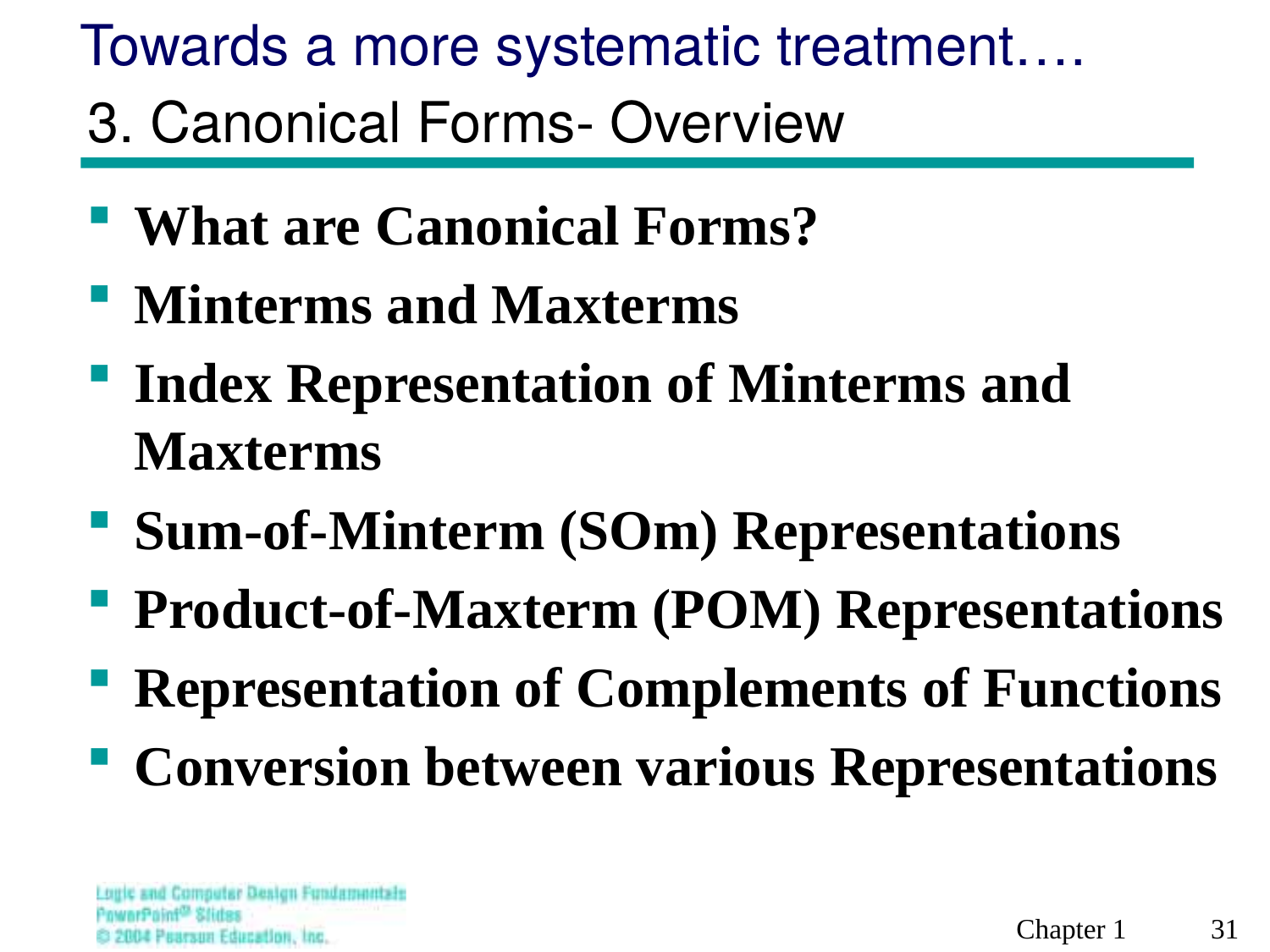

Towards a more systematic treatment….
# 3. Canonical Forms- Overview
What are Canonical Forms?
Minterms and Maxterms
Index Representation of Minterms and Maxterms
Sum-of-Minterm (SOm) Representations
Product-of-Maxterm (POM) Representations
Representation of Complements of Functions
Conversion between various Representations

Chapter 1            31